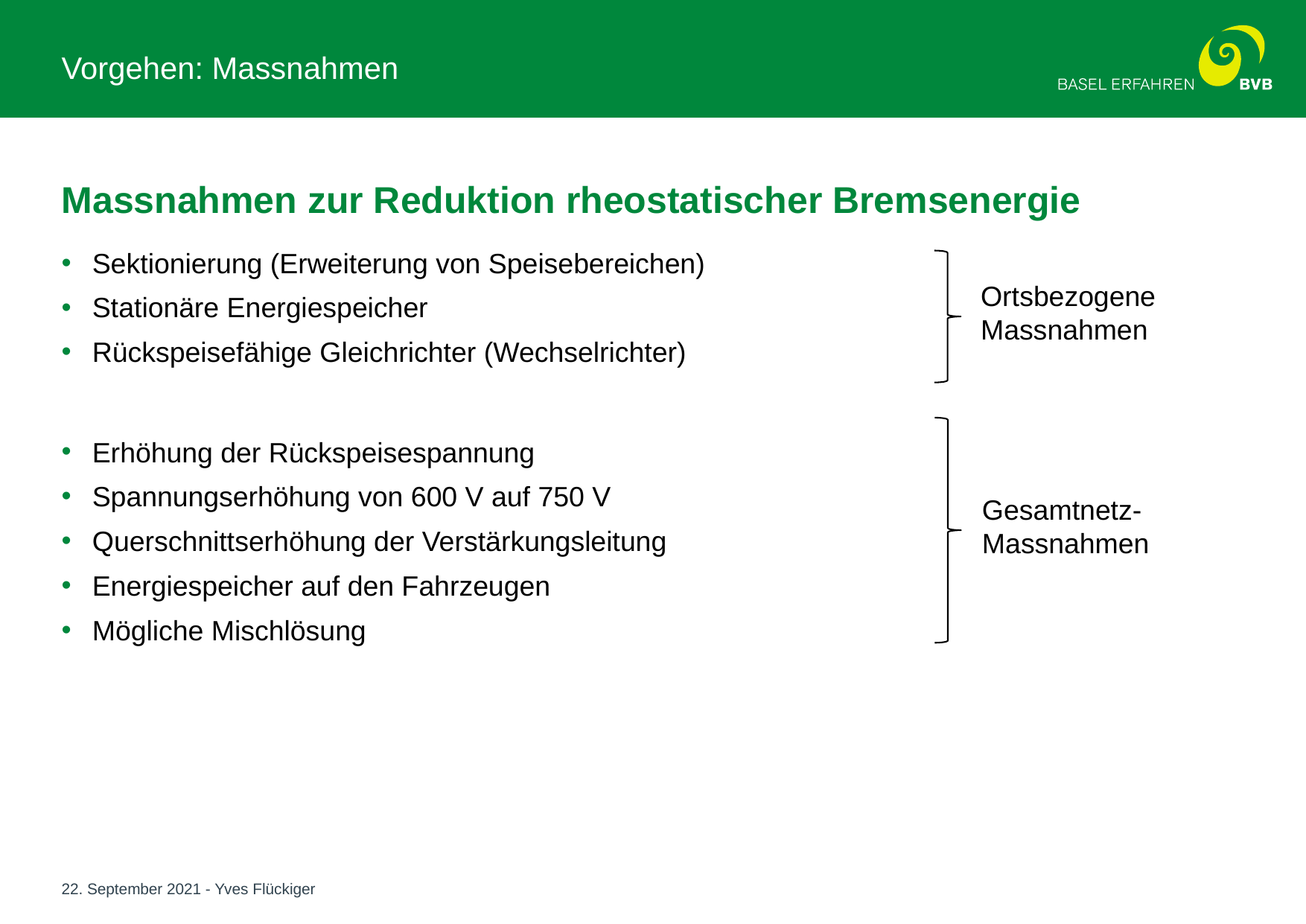

# Vorgehen: Massnahmen
Massnahmen zur Reduktion rheostatischer Bremsenergie
Sektionierung (Erweiterung von Speisebereichen)
Stationäre Energiespeicher
Rückspeisefähige Gleichrichter (Wechselrichter)

Erhöhung der Rückspeisespannung
Spannungserhöhung von 600 V auf 750 V
Querschnittserhöhung der Verstärkungsleitung
Energiespeicher auf den Fahrzeugen
Mögliche Mischlösung

Ortsbezogene Massnahmen

Gesamtnetz-
Massnahmen
22. September 2021 - Yves Flückiger